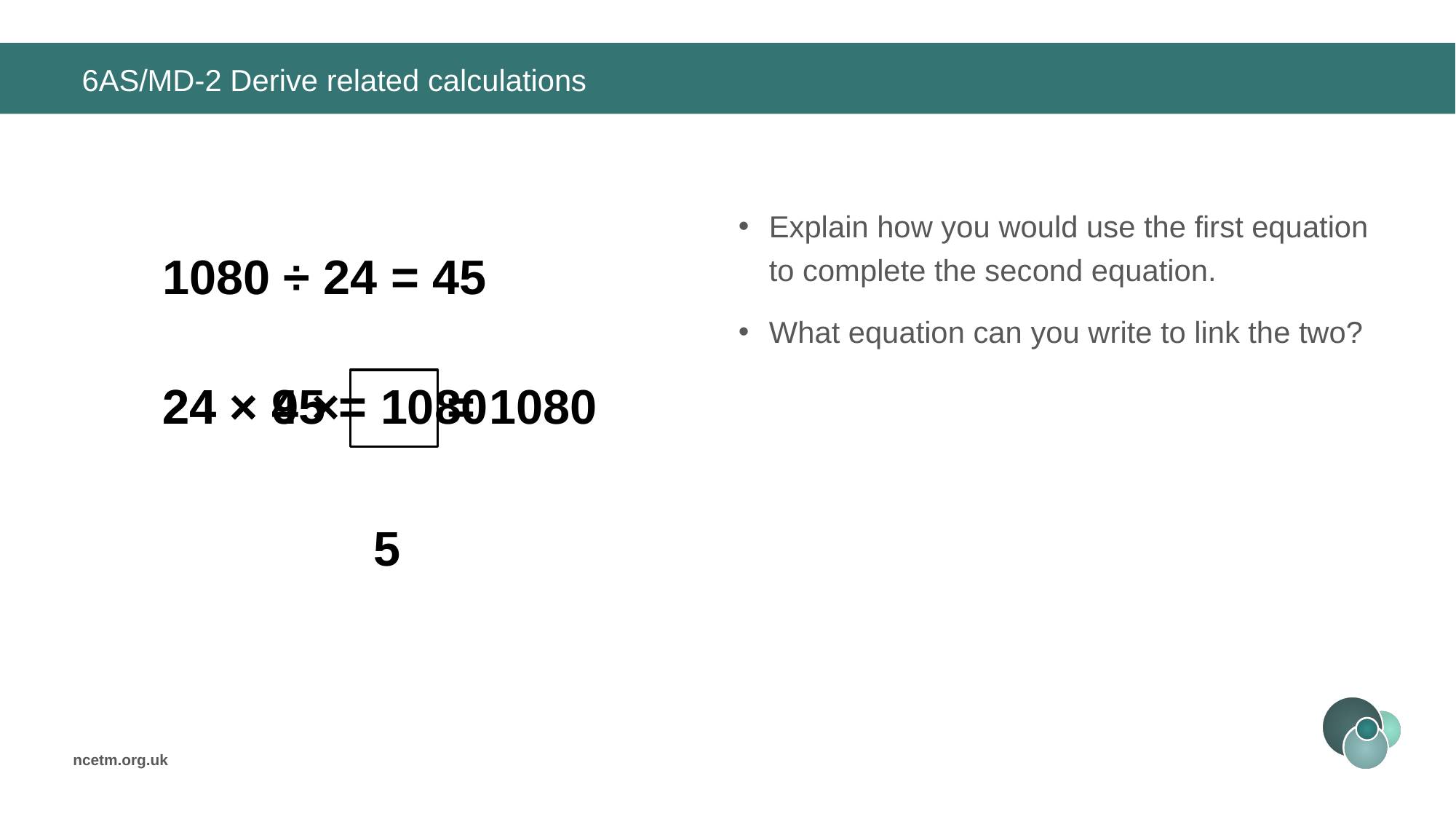

# 6AS/MD-2 Derive related calculations
Explain how you would use the first equation to complete the second equation.
What equation can you write to link the two?

1080 ÷ 24 = 45
24 × 9 ×        = 1080
24 × 45 = 1080

5